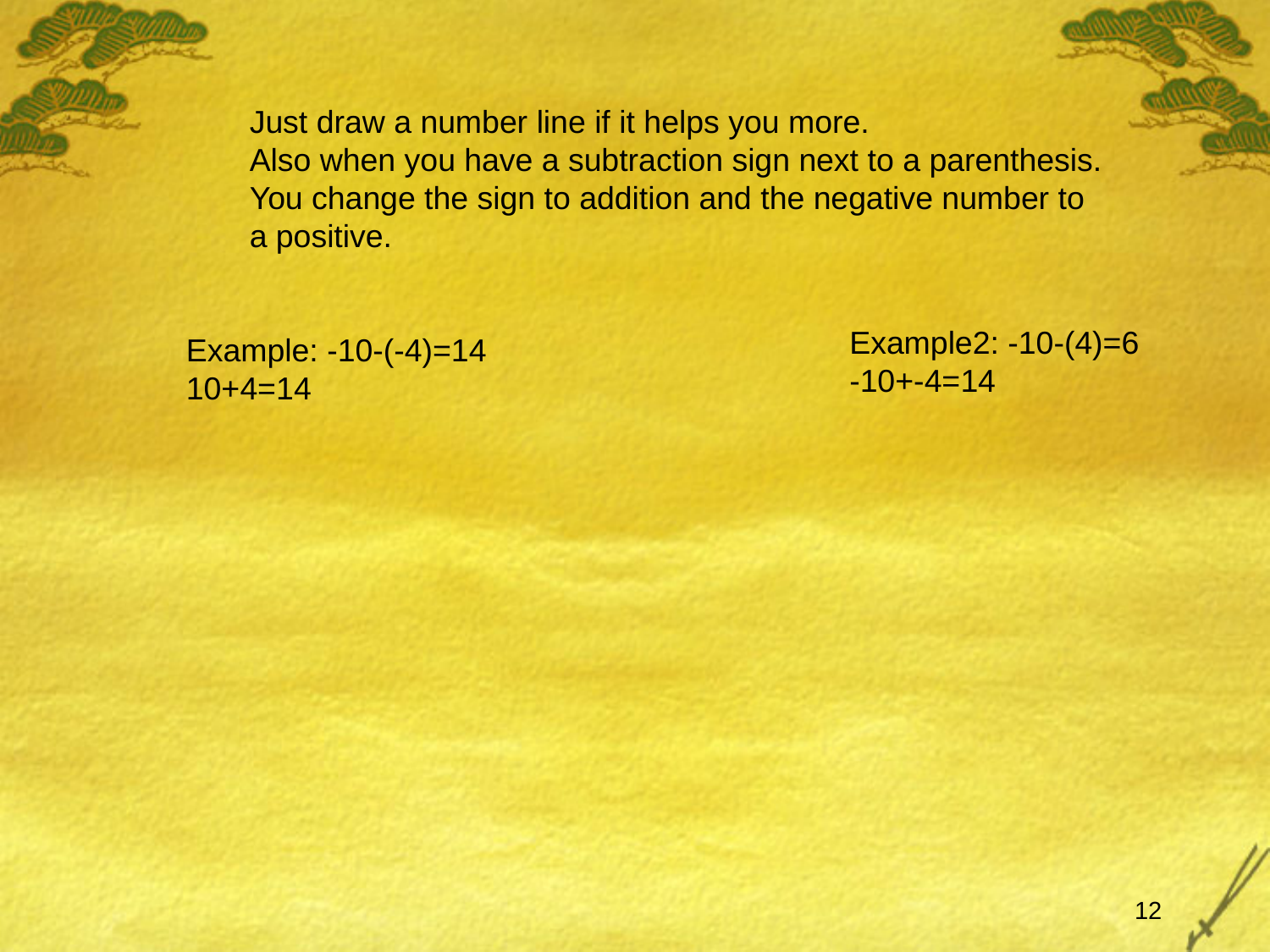

Just draw a number line if it helps you more.
Also when you have a subtraction sign next to a parenthesis.
You change the sign to addition and the negative number to
a positive.

Example2: -10-(4)=6
-10+-4=14
Example: -10-(-4)=14
10+4=14
12